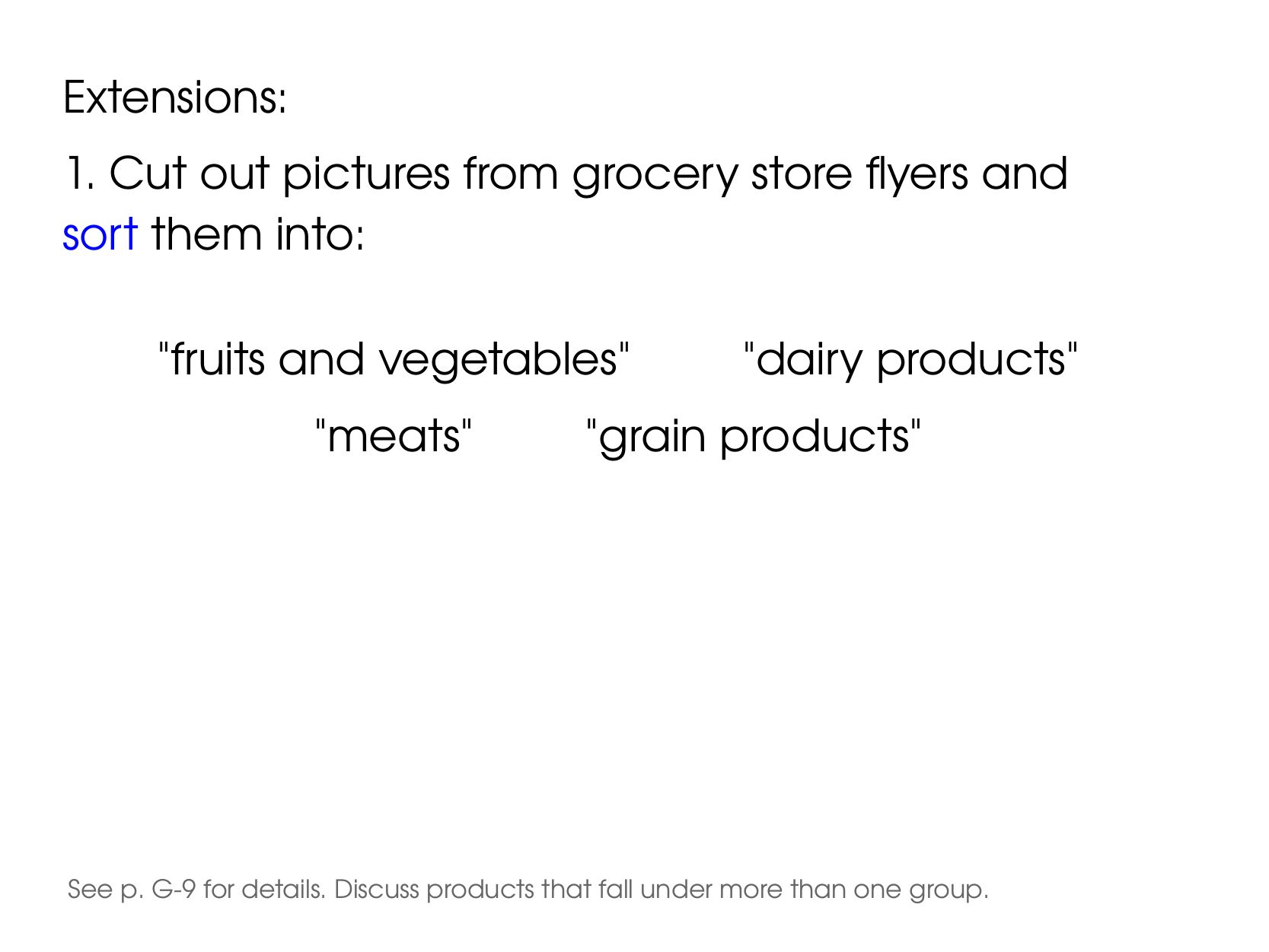

Extensions:
1. Cut out pictures from grocery store flyers and
sort them into:

"fruits and vegetables"         "dairy products"
"meats"         "grain products"
See p. G-9 for details. Discuss products that fall under more than one group.